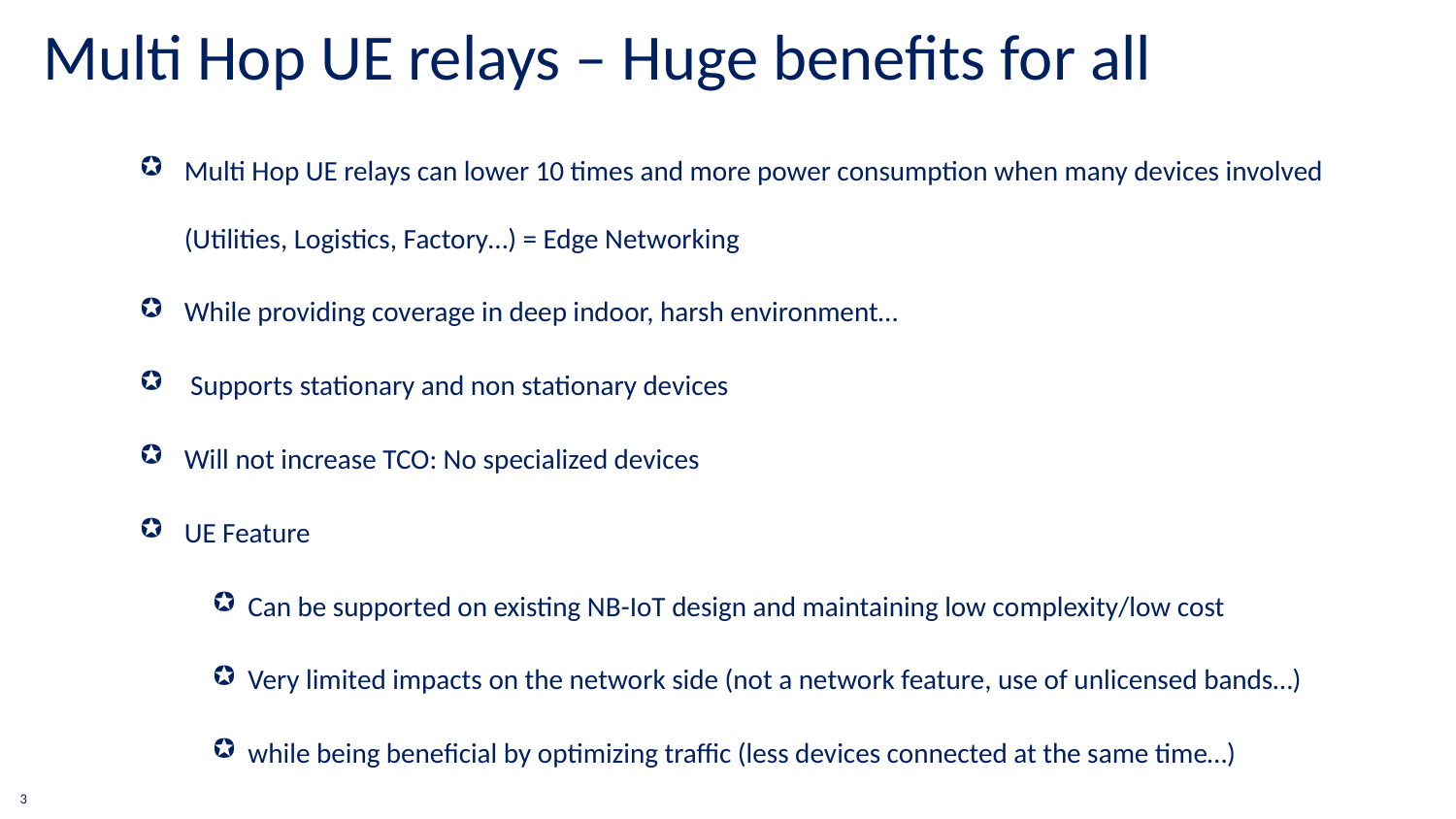

Multi Hop UE relays – Huge benefits for all

Multi Hop UE relays can lower 10 times and more power consumption when many devices involved (Utilities, Logistics, Factory…) = Edge Networking
While providing coverage in deep indoor, harsh environment…
 Supports stationary and non stationary devices
Will not increase TCO: No specialized devices
UE Feature
Can be supported on existing NB-IoT design and maintaining low complexity/low cost
Very limited impacts on the network side (not a network feature, use of unlicensed bands…)
while being beneficial by optimizing traffic (less devices connected at the same time…)